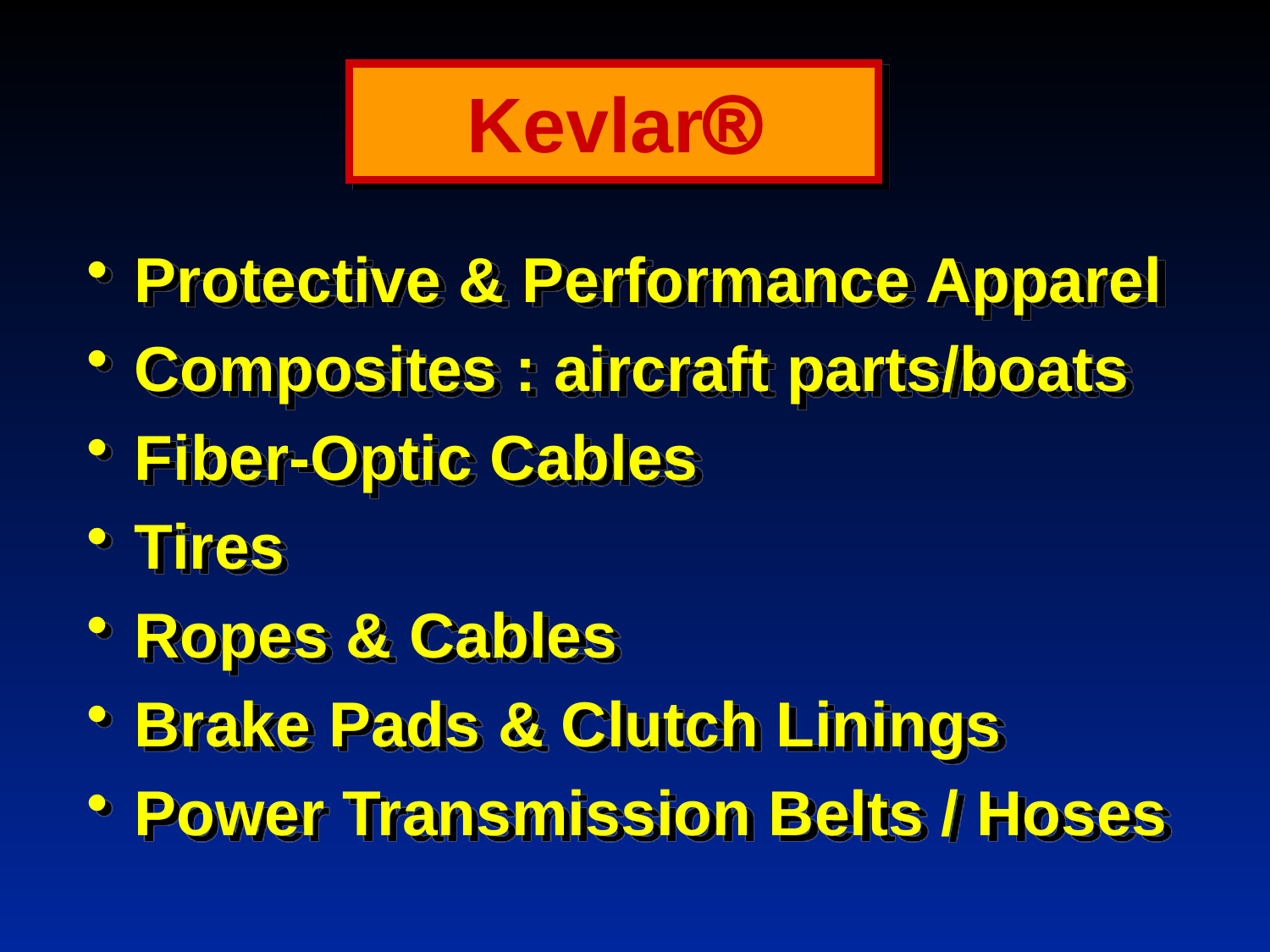

# Kevlar®
Protective & Performance Apparel
Composites : aircraft parts/boats
Fiber-Optic Cables
Tires
Ropes & Cables
Brake Pads & Clutch Linings
Power Transmission Belts / Hoses